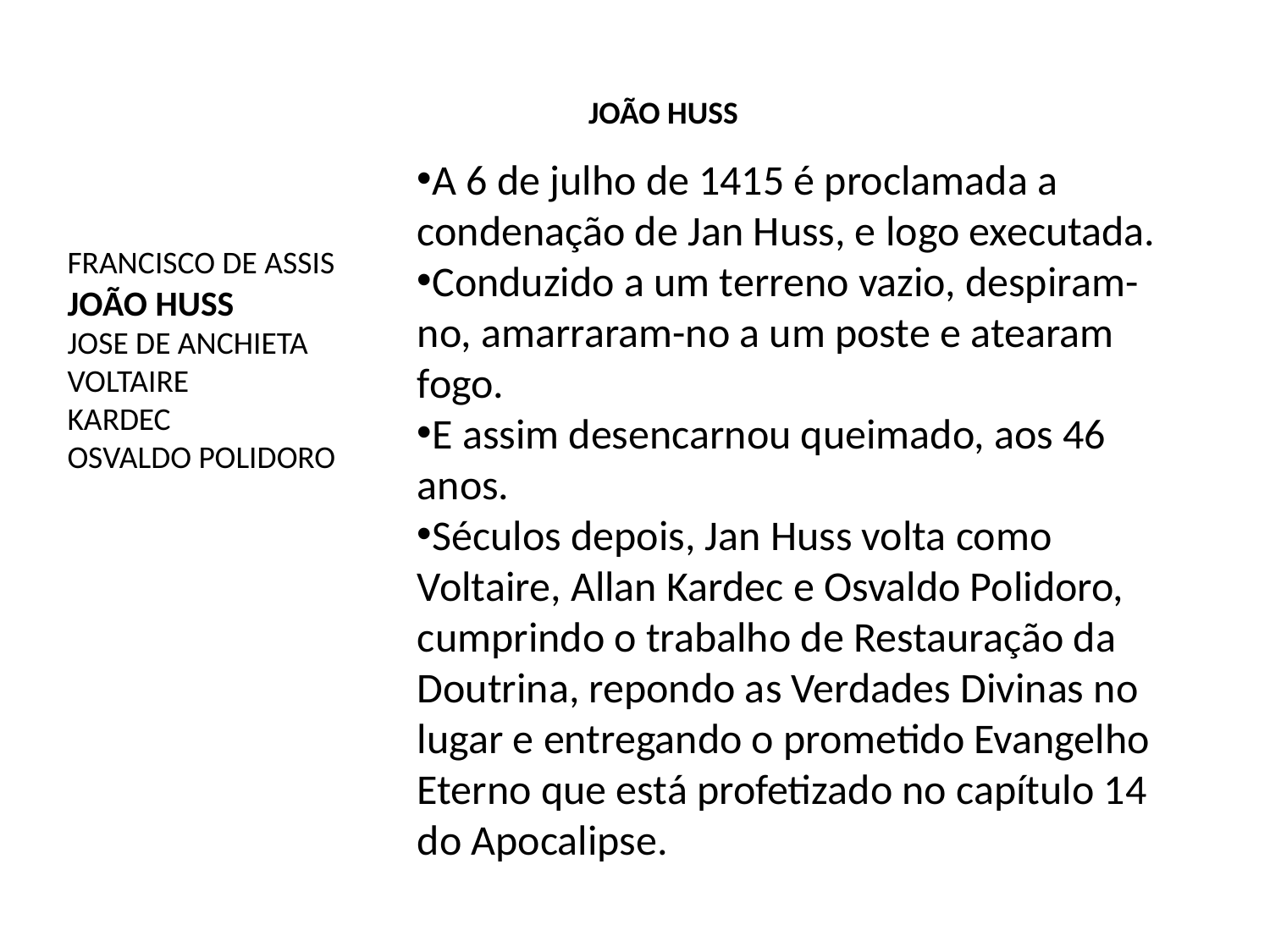

JOÃO HUSS
A 6 de julho de 1415 é proclamada a condenação de Jan Huss, e logo executada.
Conduzido a um terreno vazio, despiram-no, amarraram-no a um poste e atearam fogo.
E assim desencarnou queimado, aos 46 anos.
Séculos depois, Jan Huss volta como Voltaire, Allan Kardec e Osvaldo Polidoro, cumprindo o trabalho de Restauração da Doutrina, repondo as Verdades Divinas no lugar e entregando o prometido Evangelho Eterno que está profetizado no capítulo 14 do Apocalipse.
FRANCISCO DE ASSIS
JOÃO HUSS
JOSE DE ANCHIETA
VOLTAIRE
KARDEC
OSVALDO POLIDORO